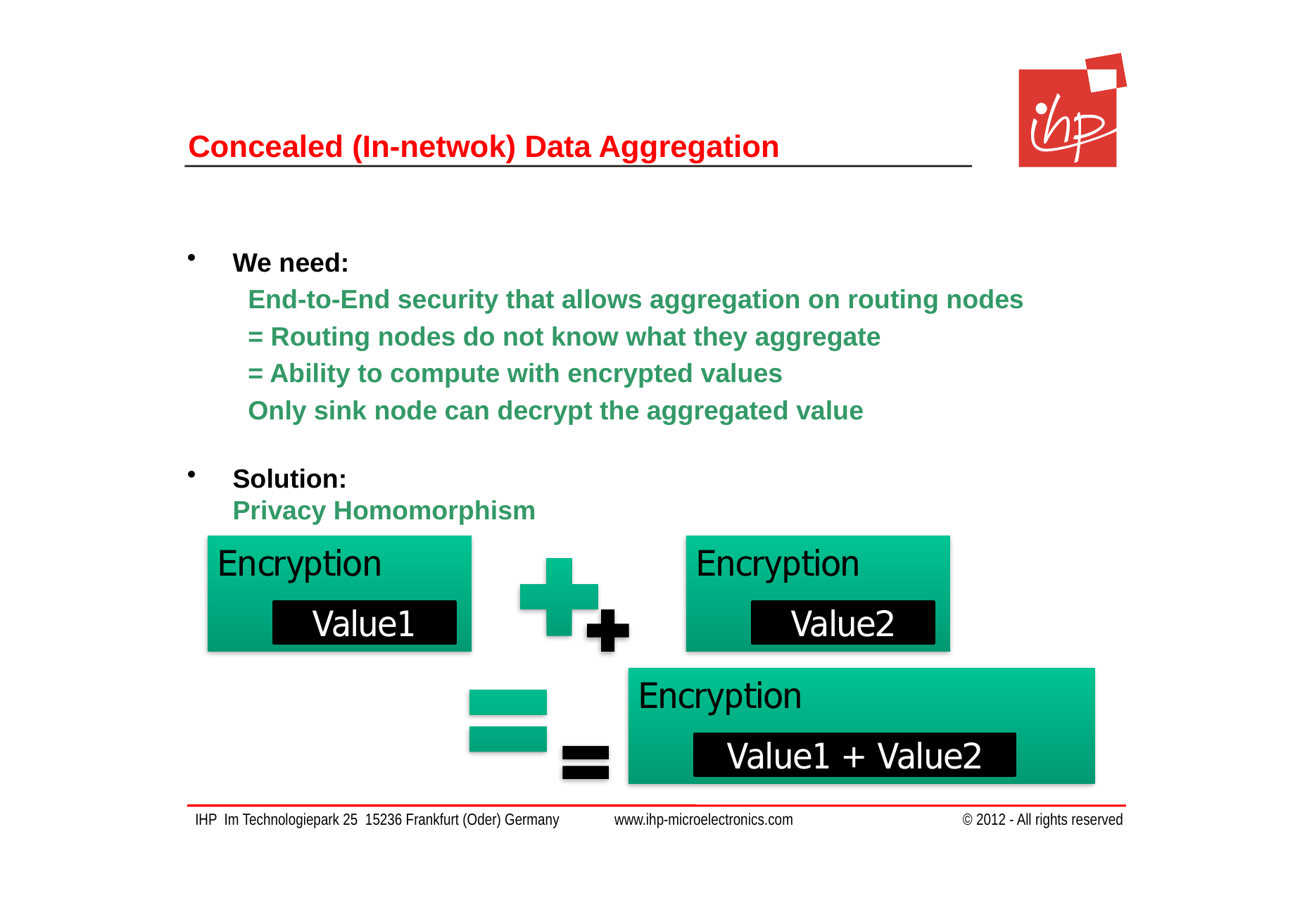

# Concealed (In-netwok) Data Aggregation
We need:
End-to-End security that allows aggregation on routing nodes
= Routing nodes do not know what they aggregate
= Ability to compute with encrypted values
Only sink node can decrypt the aggregated value
Solution:
Privacy Homomorphism
Encryption
Encryption

Value1
Value2

Encryption
Value1 + Value2